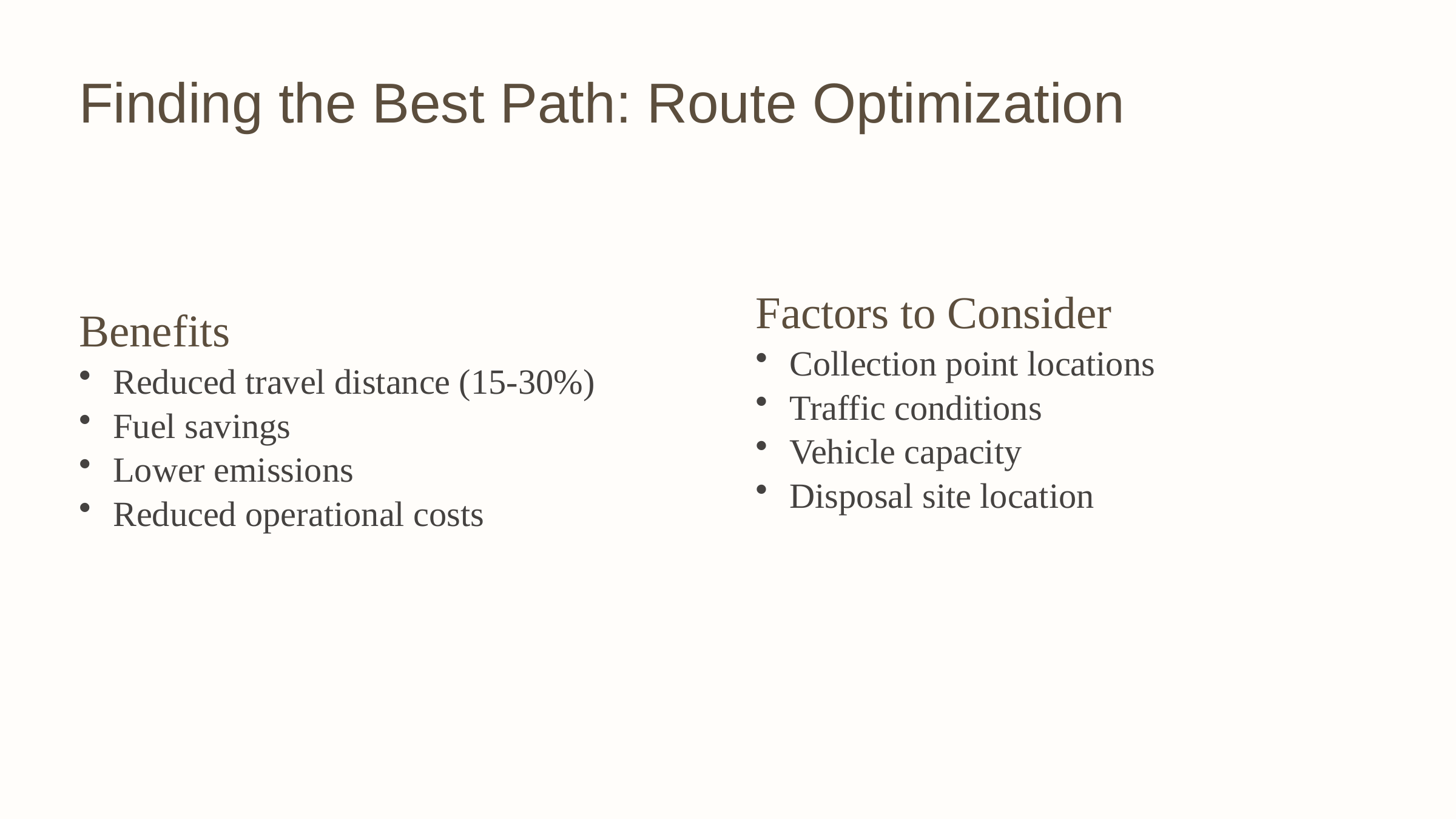

Finding the Best Path: Route Optimization
Factors to Consider
Collection point locations
Traffic conditions
Vehicle capacity
Disposal site location
Benefits
Reduced travel distance (15-30%)
Fuel savings
Lower emissions
Reduced operational costs